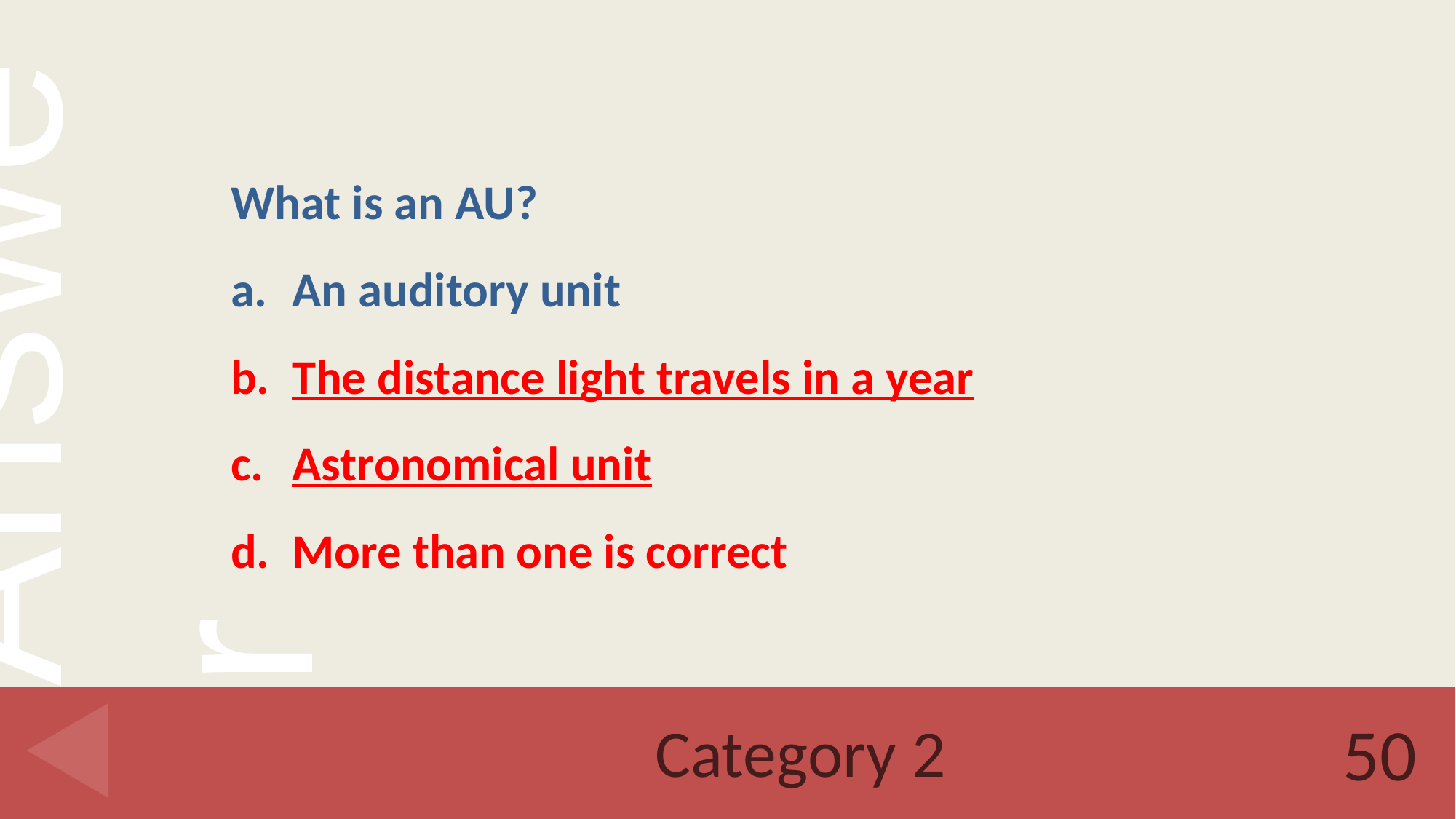

What is an AU?
An auditory unit
The distance light travels in a year
Astronomical unit
More than one is correct
# Category 2
50